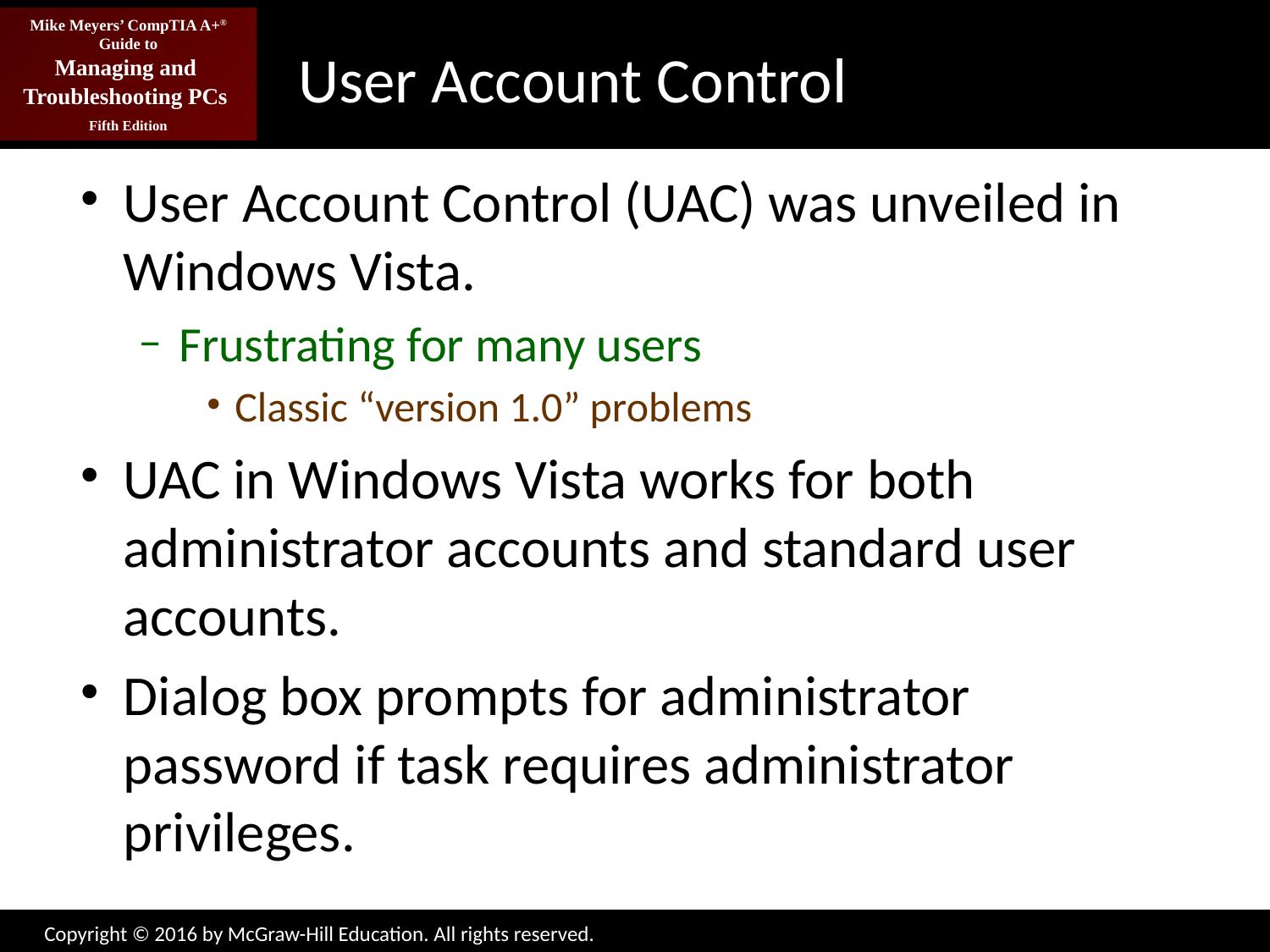

# User Account Control
User Account Control (UAC) was unveiled in Windows Vista.
Frustrating for many users
Classic “version 1.0” problems
UAC in Windows Vista works for both administrator accounts and standard user accounts.
Dialog box prompts for administrator password if task requires administrator privileges.